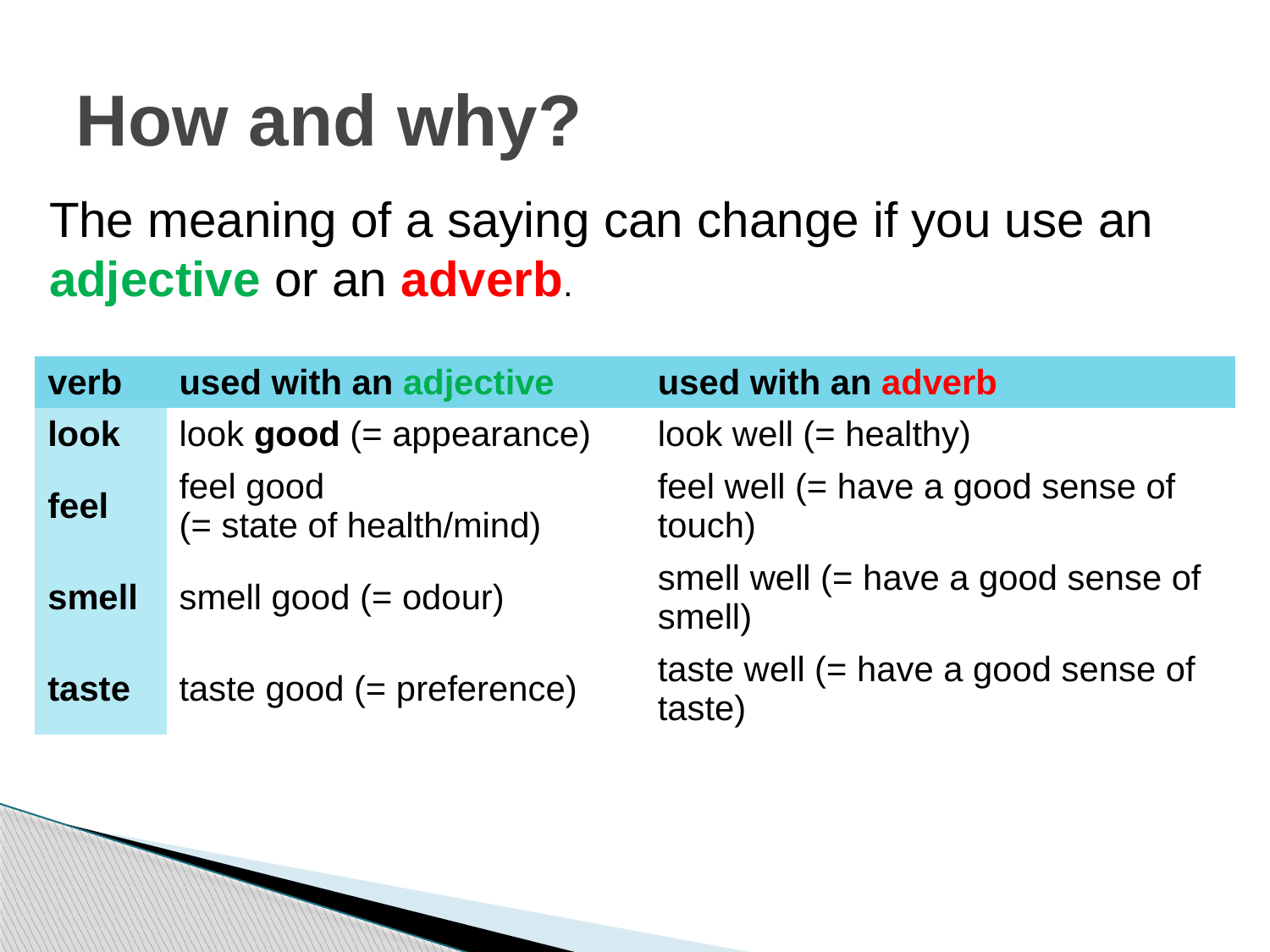

# How and why?
The meaning of a saying can change if you use an adjective or an adverb.
| verb | used with an adjective | used with an adverb |
| --- | --- | --- |
| look | look good (= appearance) | look well (= healthy) |
| feel | feel good (= state of health/mind) | feel well (= have a good sense of touch) |
| smell | smell good (= odour) | smell well (= have a good sense of smell) |
| taste | taste good (= preference) | taste well (= have a good sense of taste) |